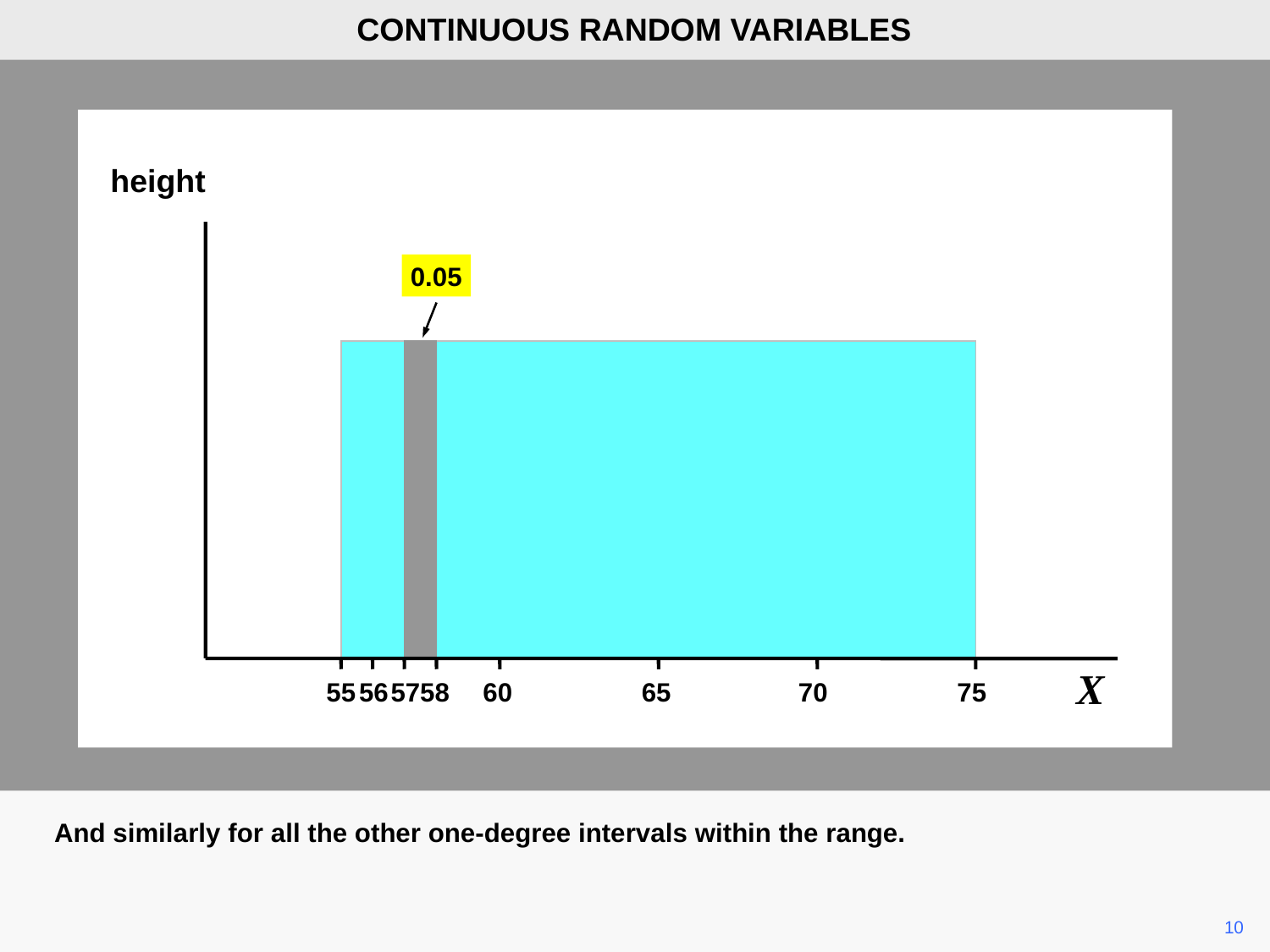

CONTINUOUS RANDOM VARIABLES

height

0.05

X

55
65
56
57
58
60
70
75

And similarly for all the other one-degree intervals within the range.
	10